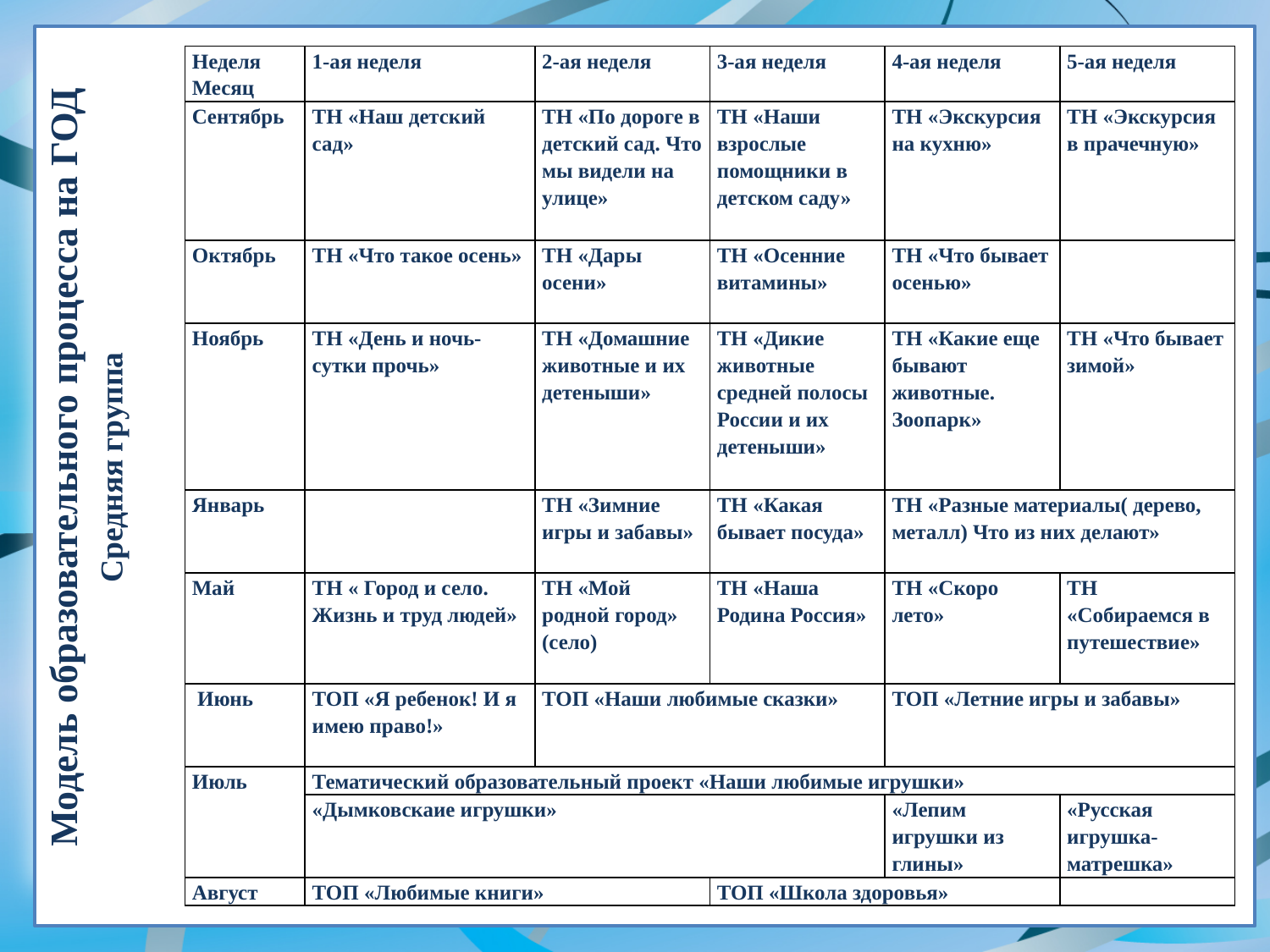

| Неделя Месяц | 1-ая неделя | 2-ая неделя | 3-ая неделя | 4-ая неделя | 5-ая неделя |
| --- | --- | --- | --- | --- | --- |
| Сентябрь | ТН «Наш детский сад» | ТН «По дороге в детский сад. Что мы видели на улице» | ТН «Наши взрослые помощники в детском саду» | ТН «Экскурсия на кухню» | ТН «Экскурсия в прачечную» |
| Октябрь | ТН «Что такое осень» | ТН «Дары осени» | ТН «Осенние витамины» | ТН «Что бывает осенью» |  |
| Ноябрь | ТН «День и ночь- сутки прочь» | ТН «Домашние животные и их детеныши» | ТН «Дикие животные средней полосы России и их детеныши» | ТН «Какие еще бывают животные. Зоопарк» | ТН «Что бывает зимой» |
| Январь |  | ТН «Зимние игры и забавы» | ТН «Какая бывает посуда» | ТН «Разные материалы( дерево, металл) Что из них делают» |  |
| Май | ТН « Город и село. Жизнь и труд людей» | ТН «Мой родной город» (село) | ТН «Наша Родина Россия» | ТН «Скоро лето» | ТН «Собираемся в путешествие» |
| Июнь | ТОП «Я ребенок! И я имею право!» | ТОП «Наши любимые сказки» |  | ТОП «Летние игры и забавы» |  |
| Июль | Тематический образовательный проект «Наши любимые игрушки» |  |  |  |  |
|  | «Дымковскаие игрушки» |  |  | «Лепим игрушки из глины» | «Русская игрушка- матрешка» |
| Август | ТОП «Любимые книги» |  | ТОП «Школа здоровья» |  |  |
# Модель образовательного процесса на ГОД Средняя группа